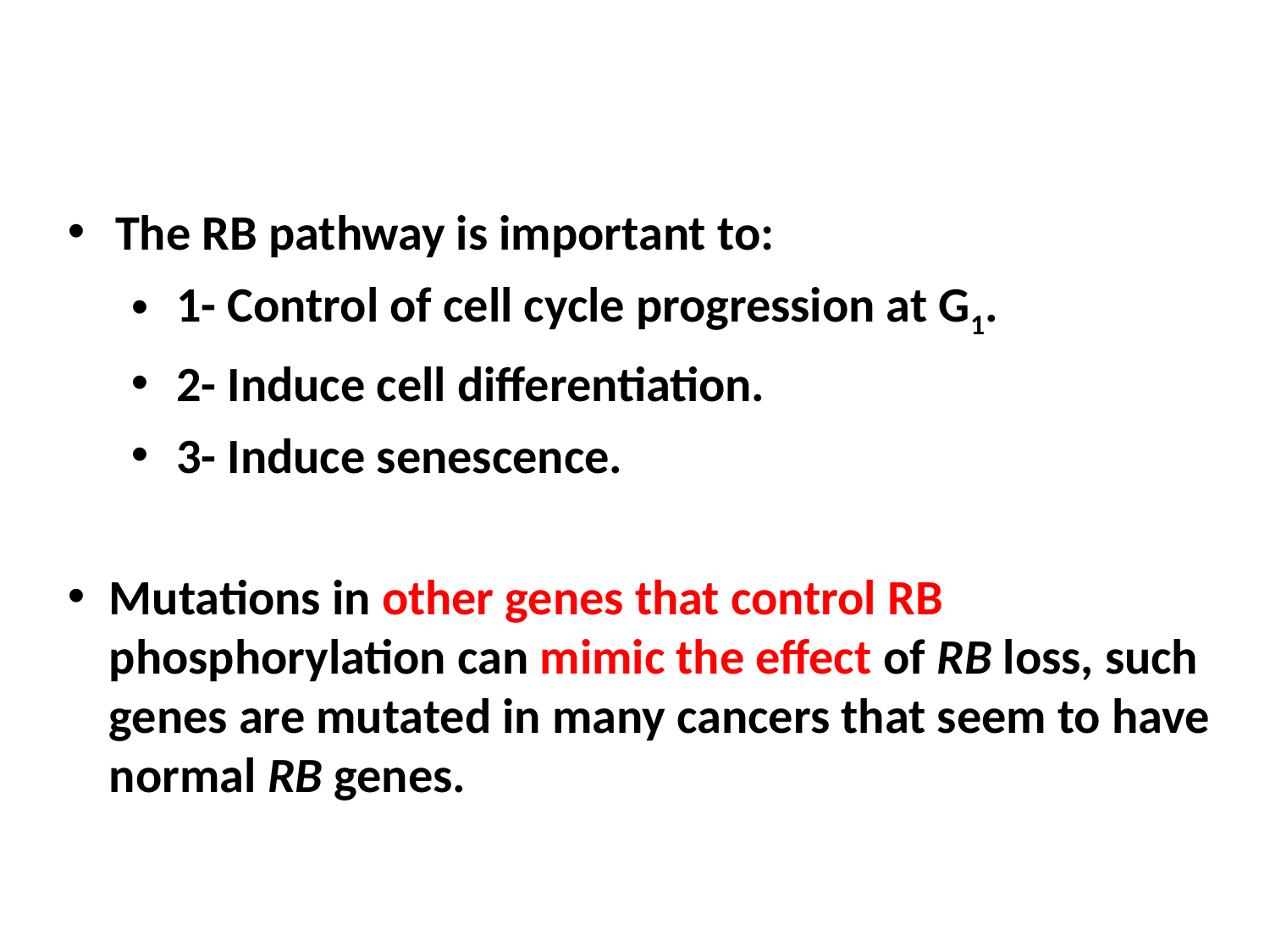

The RB pathway is important to:
1- Control of cell cycle progression at G1.
2- Induce cell differentiation.
3- Induce senescence.

Mutations in other genes that control RB phosphorylation can mimic the effect of RB loss, such genes are mutated in many cancers that seem to have normal RB genes.